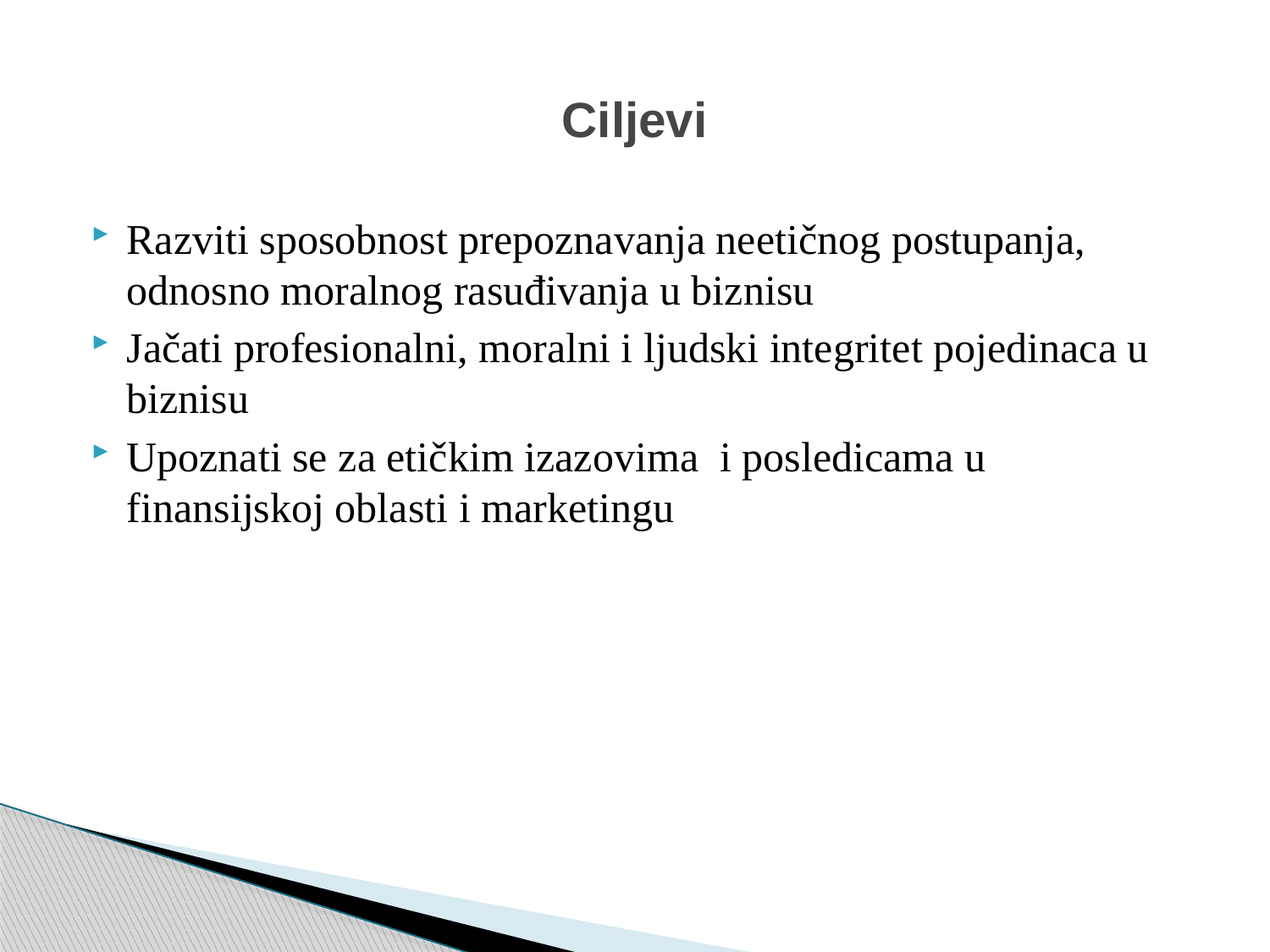

# Ciljevi
Razviti sposobnost prepoznavanja neetičnog postupanja, odnosno moralnog rasuđivanja u biznisu
Jačati profesionalni, moralni i ljudski integritet pojedinaca u biznisu
Upoznati se za etičkim izazovima  i posledicama u finansijskoj oblasti i marketingu